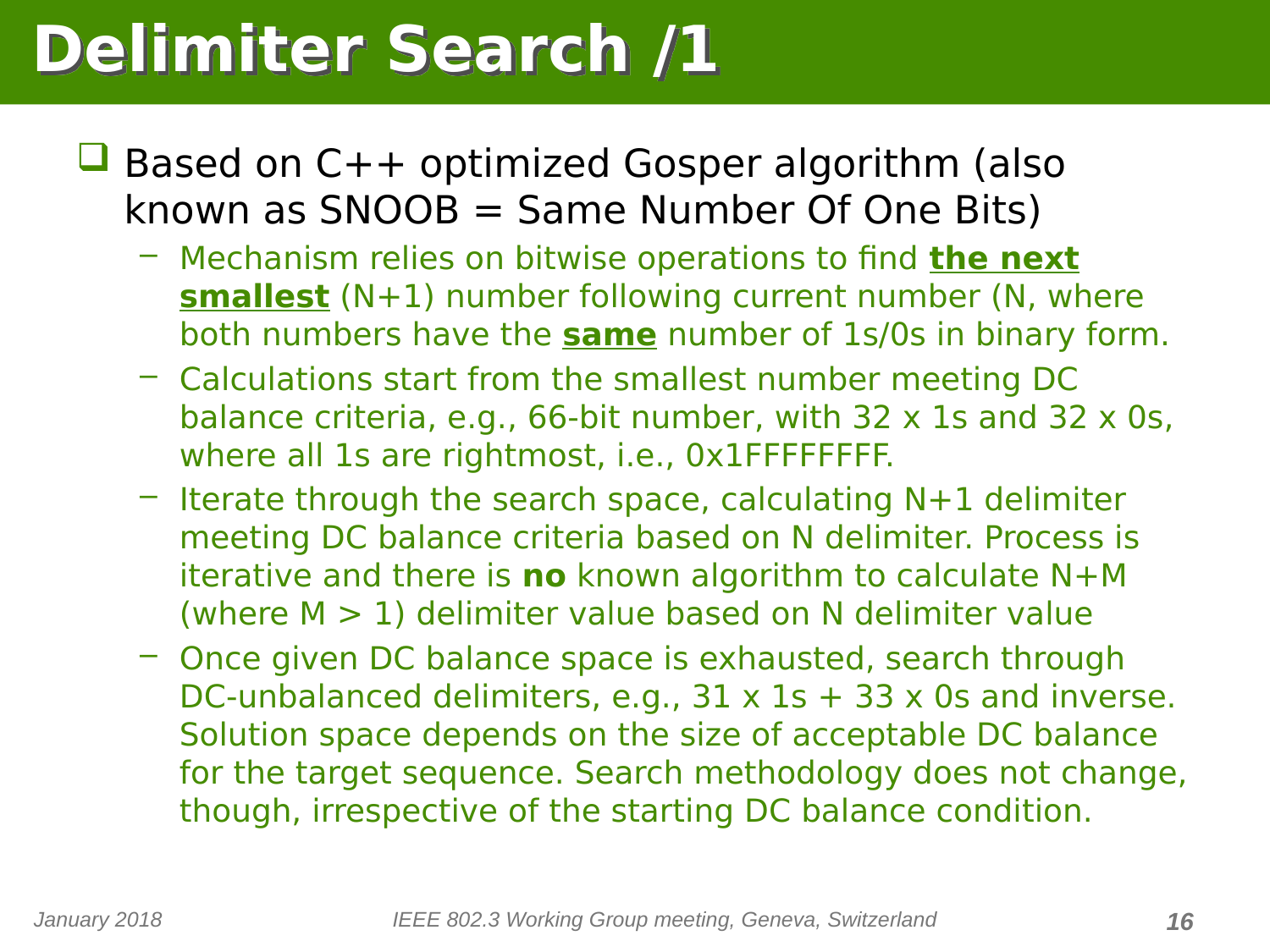

# Delimiter Search /1
Based on C++ optimized Gosper algorithm (also known as SNOOB = Same Number Of One Bits)
Mechanism relies on bitwise operations to find the next smallest (N+1) number following current number (N, where both numbers have the same number of 1s/0s in binary form.
Calculations start from the smallest number meeting DC balance criteria, e.g., 66-bit number, with 32 x 1s and 32 x 0s, where all 1s are rightmost, i.e., 0x1FFFFFFFF.
Iterate through the search space, calculating N+1 delimiter meeting DC balance criteria based on N delimiter. Process is iterative and there is no known algorithm to calculate N+M (where M > 1) delimiter value based on N delimiter value
Once given DC balance space is exhausted, search through DC-unbalanced delimiters, e.g., 31 x 1s + 33 x 0s and inverse. Solution space depends on the size of acceptable DC balance for the target sequence. Search methodology does not change, though, irrespective of the starting DC balance condition.

January 2018

IEEE 802.3 Working Group meeting, Geneva, Switzerland
16